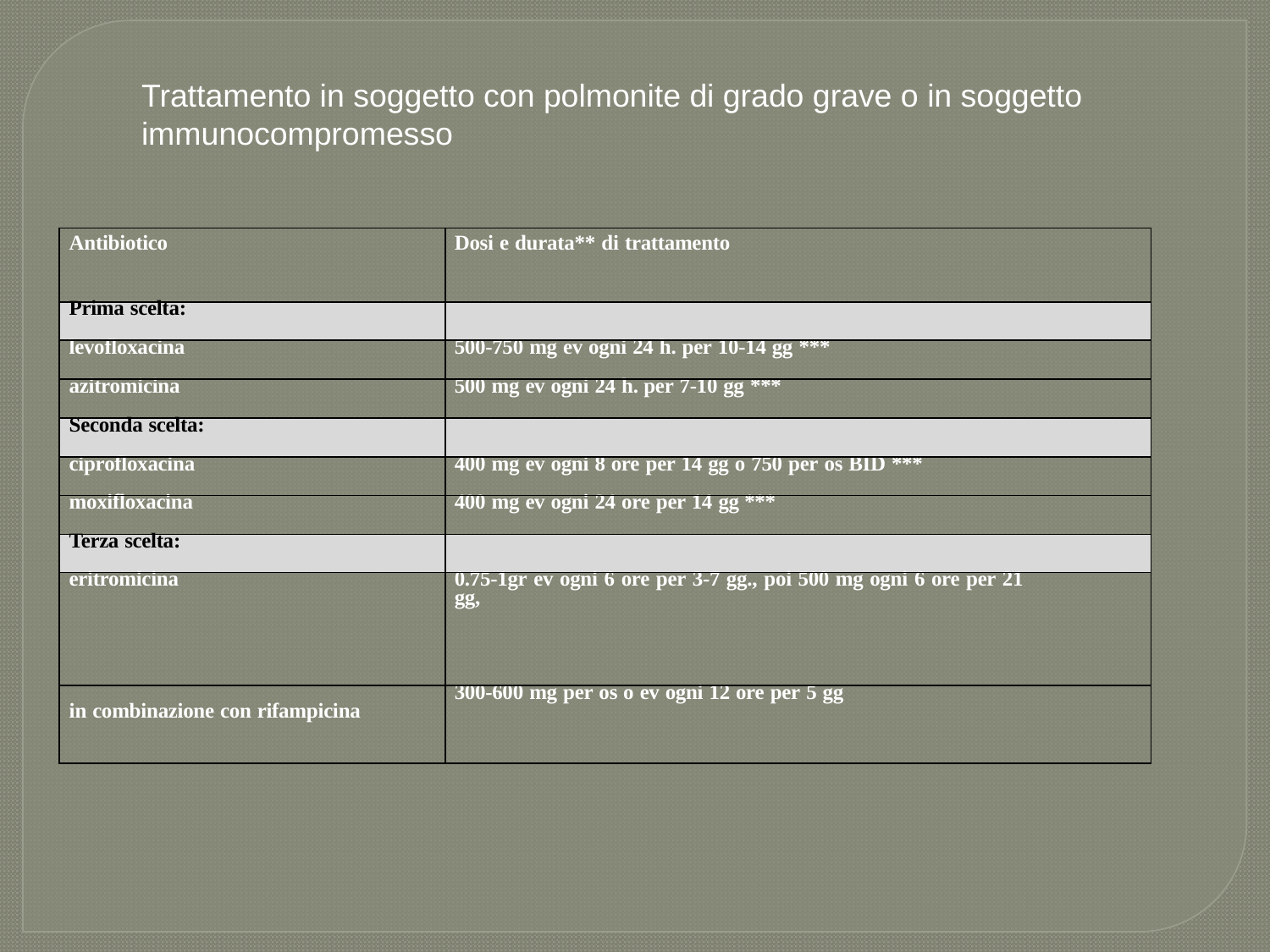

Trattamento in soggetto con polmonite di grado grave o in soggetto immunocompromesso
| Antibiotico | Dosi e durata\*\* di trattamento |
| --- | --- |
| Prima scelta: |  |
| levofloxacina | 500-750 mg ev ogni 24 h. per 10-14 gg \*\*\* |
| azitromicina | 500 mg ev ogni 24 h. per 7-10 gg \*\*\* |
| Seconda scelta: |  |
| ciprofloxacina | 400 mg ev ogni 8 ore per 14 gg o 750 per os BID \*\*\* |
| moxifloxacina | 400 mg ev ogni 24 ore per 14 gg \*\*\* |
| Terza scelta: |  |
| eritromicina | 0.75-1gr ev ogni 6 ore per 3-7 gg., poi 500 mg ogni 6 ore per 21 gg, |
| in combinazione con rifampicina | 300-600 mg per os o ev ogni 12 ore per 5 gg |